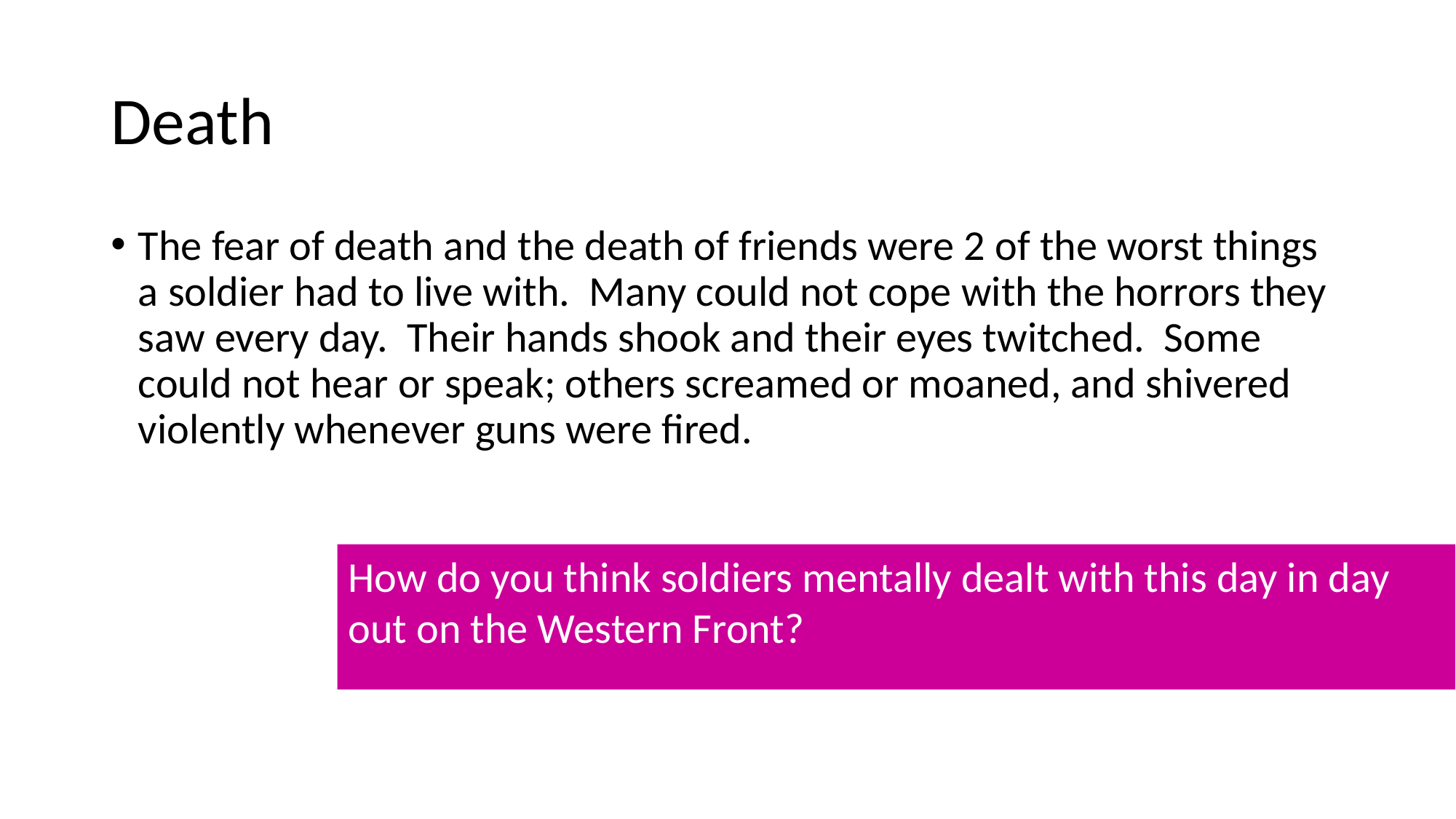

# Death
The fear of death and the death of friends were 2 of the worst things a soldier had to live with.  Many could not cope with the horrors they saw every day.  Their hands shook and their eyes twitched.  Some could not hear or speak; others screamed or moaned, and shivered violently whenever guns were fired.

How do you think soldiers mentally dealt with this day in day out on the Western Front?